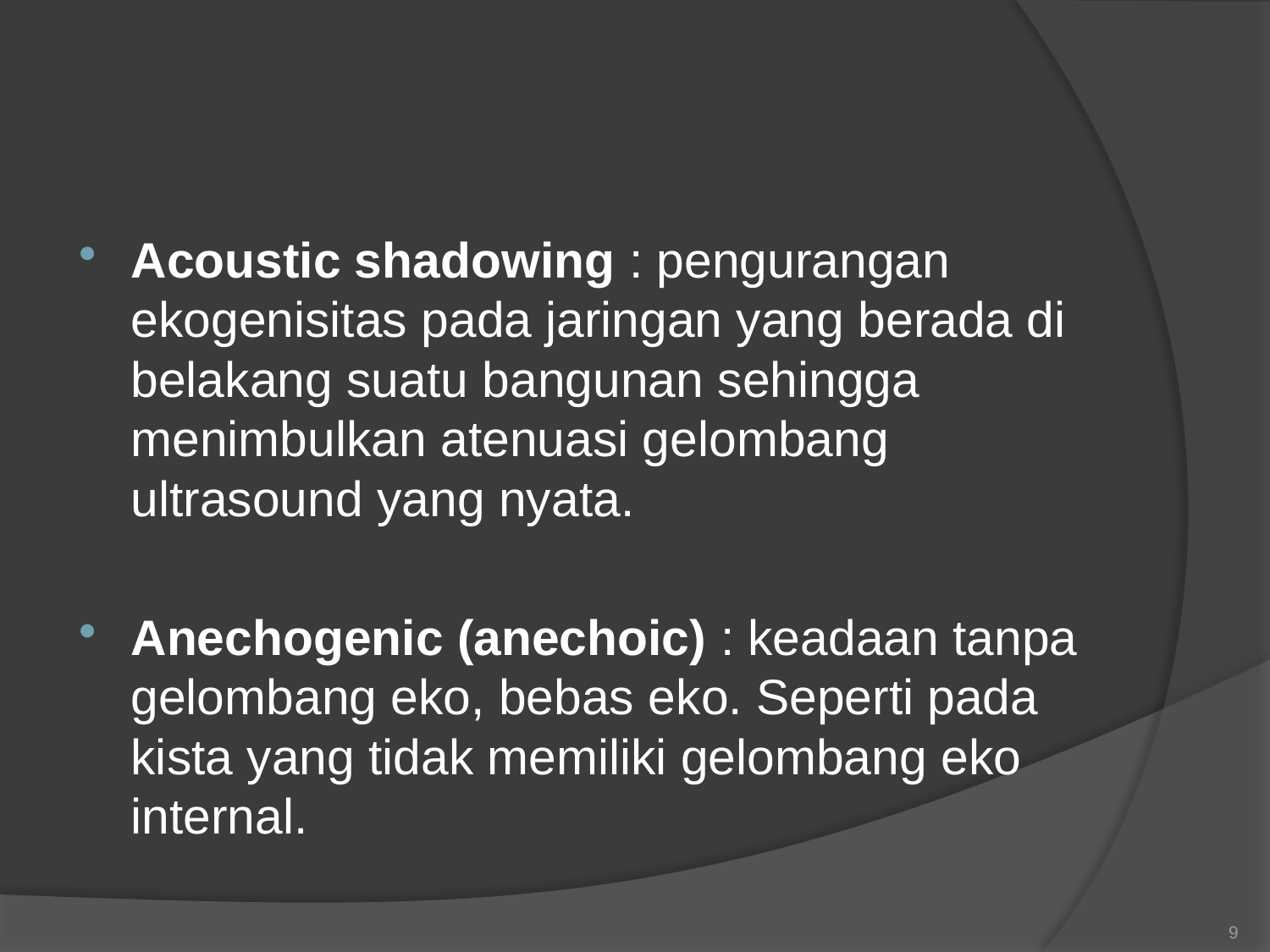

Acoustic shadowing : pengurangan ekogenisitas pada jaringan yang berada di belakang suatu bangunan sehingga menimbulkan atenuasi gelombang ultrasound yang nyata.

Anechogenic (anechoic) : keadaan tanpa gelombang eko, bebas eko. Seperti pada kista yang tidak memiliki gelombang eko internal.

9